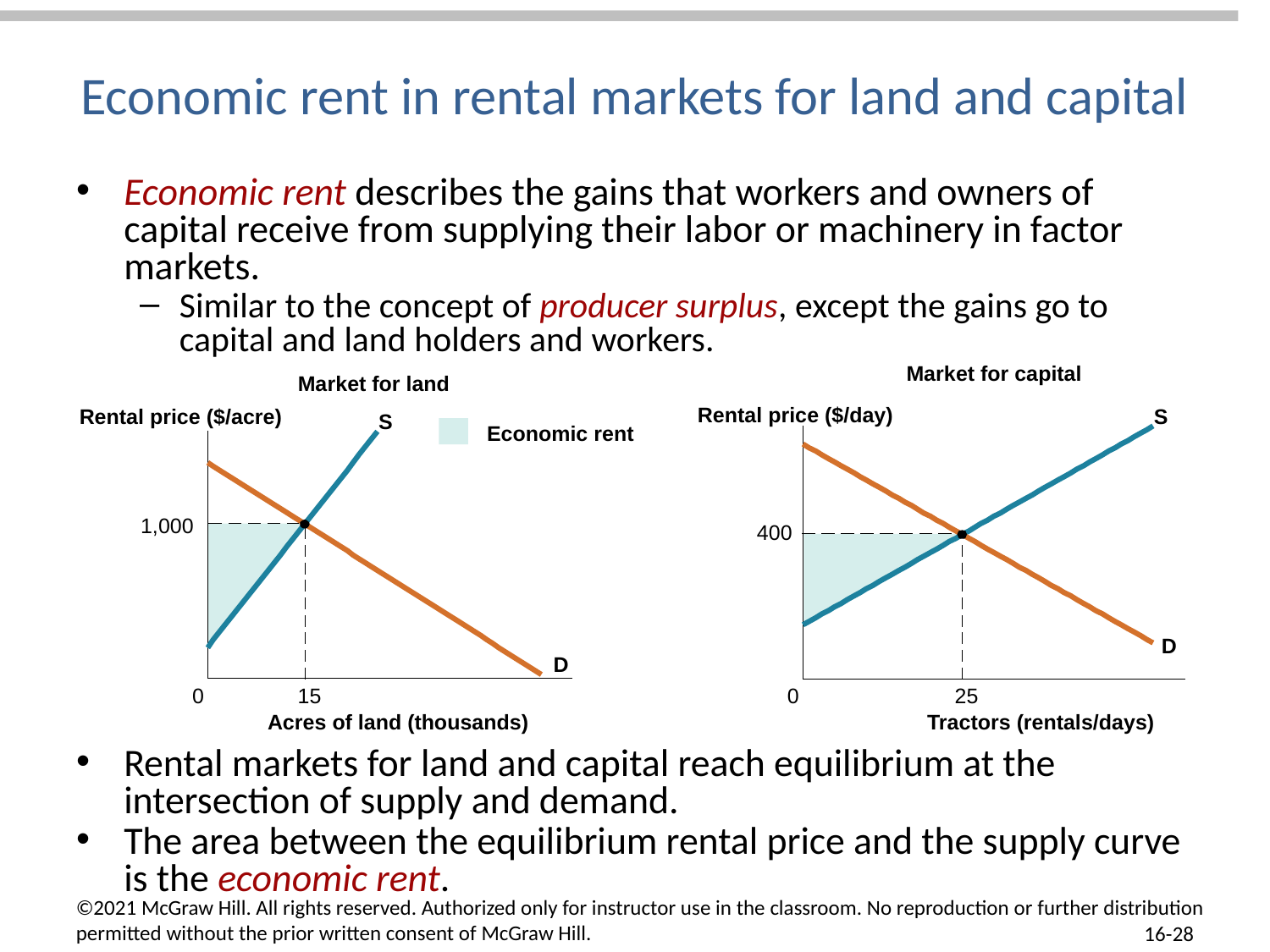

# Economic rent in rental markets for land and capital
Economic rent describes the gains that workers and owners of capital receive from supplying their labor or machinery in factor markets.
Similar to the concept of producer surplus, except the gains go to capital and land holders and workers.
Market for capital
Market for land
Rental price ($/day)
S
Rental price ($/acre)
S

Economic rent

1,000

15
400

D
D

0
0
25
Acres of land (thousands)
Tractors (rentals/days)
Rental markets for land and capital reach equilibrium at the intersection of supply and demand.
The area between the equilibrium rental price and the supply curve is the economic rent.